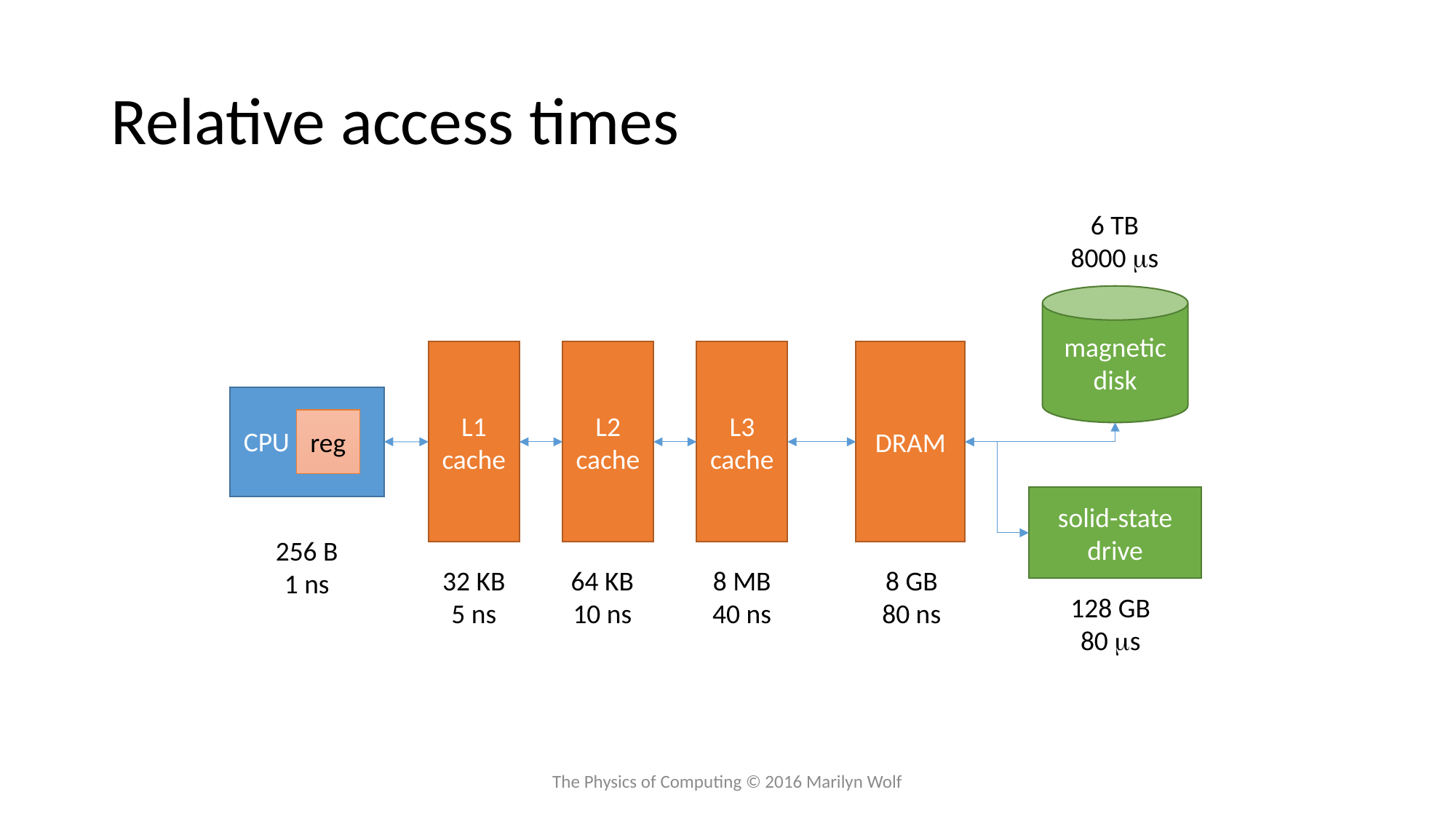

# Relative access times
6 TB
8000 μs
magnetic disk
L1 cache
L2 cache
L3 cache
DRAM

reg
CPU
solid-state drive
256 B
1 ns
64 KB
10 ns
8 MB
40 ns
8 GB
80 ns
32 KB
5 ns
128 GB
80 μs
The Physics of Computing © 2016 Marilyn Wolf